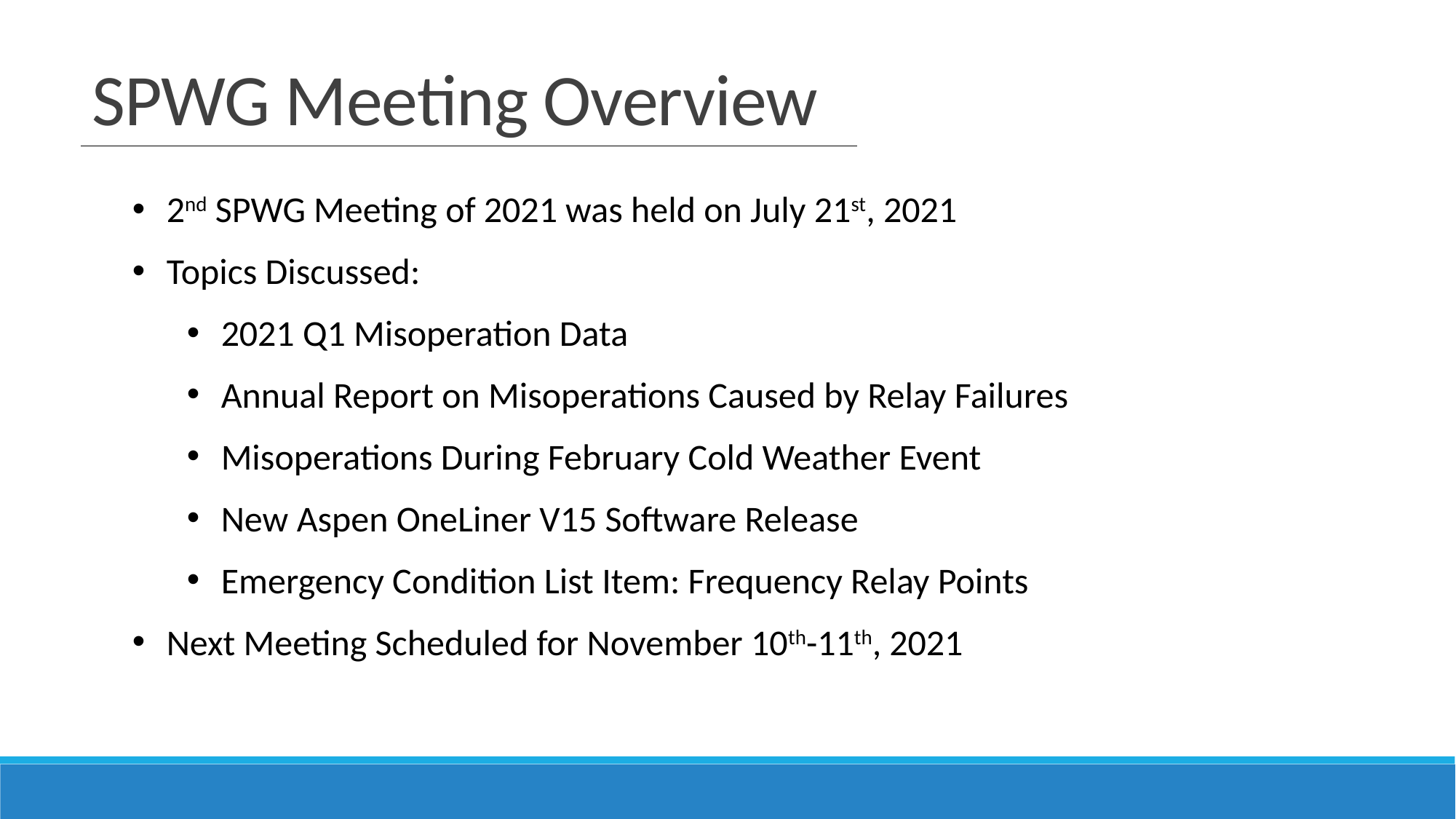

SPWG Meeting Overview
2nd SPWG Meeting of 2021 was held on July 21st, 2021
Topics Discussed:
2021 Q1 Misoperation Data
Annual Report on Misoperations Caused by Relay Failures
Misoperations During February Cold Weather Event
New Aspen OneLiner V15 Software Release
Emergency Condition List Item: Frequency Relay Points
Next Meeting Scheduled for November 10th-11th, 2021